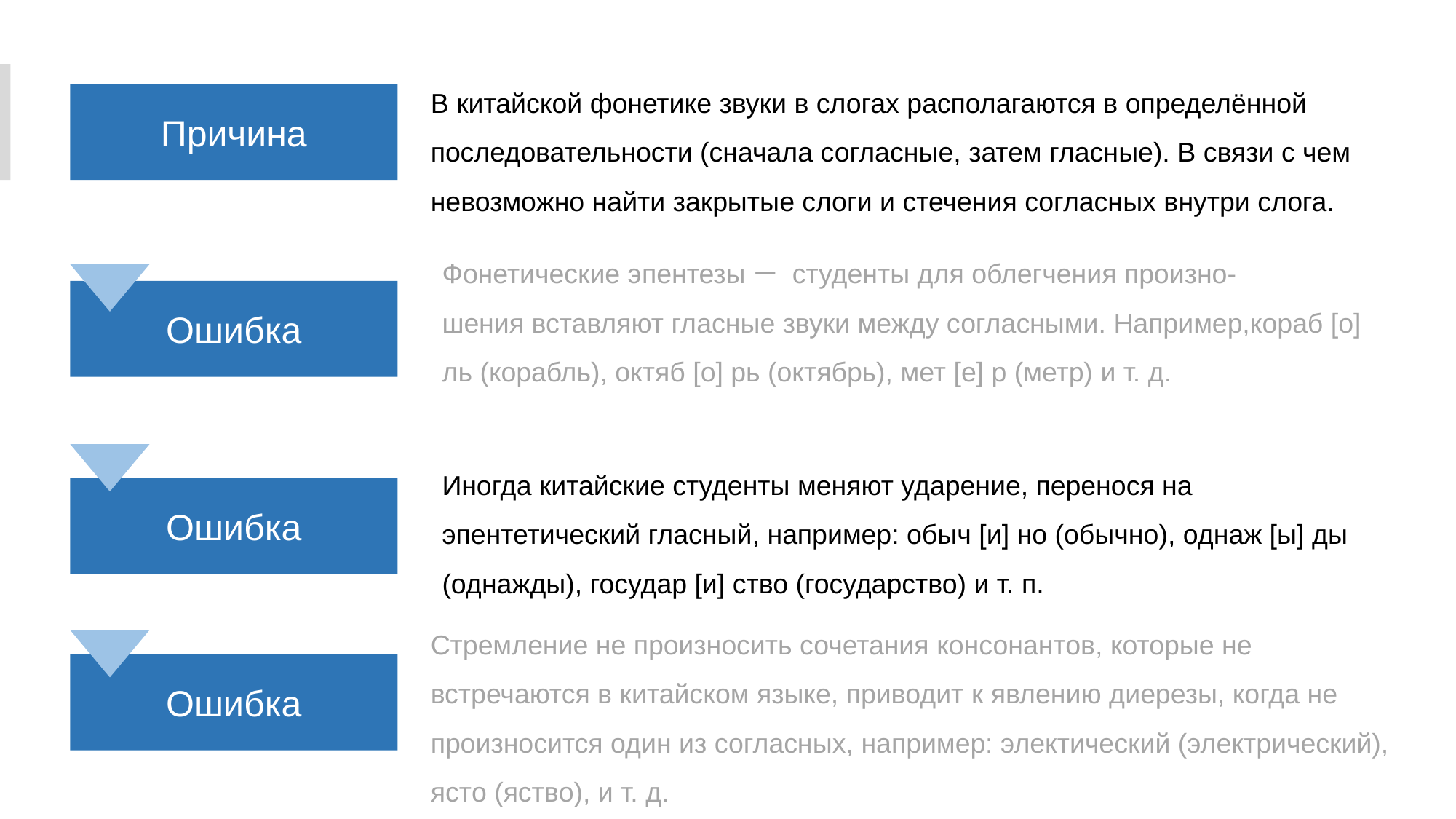

В китайской фонетике звуки в слогах располагаются в определённой последовательности (сначала согласные, затем гласные). В связи с чем невозможно найти закрытые слоги и стечения согласных внутри слога.

Причина
Фонетические эпентезы－ студенты для облегчения произно-
шения вставляют гласные звуки между согласными. Например,кораб [о] ль (корабль), октяб [о] рь (октябрь), мет [е] р (метр) и т. д.

Ошибка

Иногда китайские студенты меняют ударение, перенося на эпентетический гласный, например: обыч [и] но (обычно), однаж [ы] ды (однажды), государ [и] ство (государство) и т. п.
Ошибка
Стремление не произносить сочетания консонантов, которые не встречаются в китайском языке, приводит к явлению диерезы, когда не произносится один из согласных, например: электический (электрический), ястo (яствo), и т. д.

Ошибка